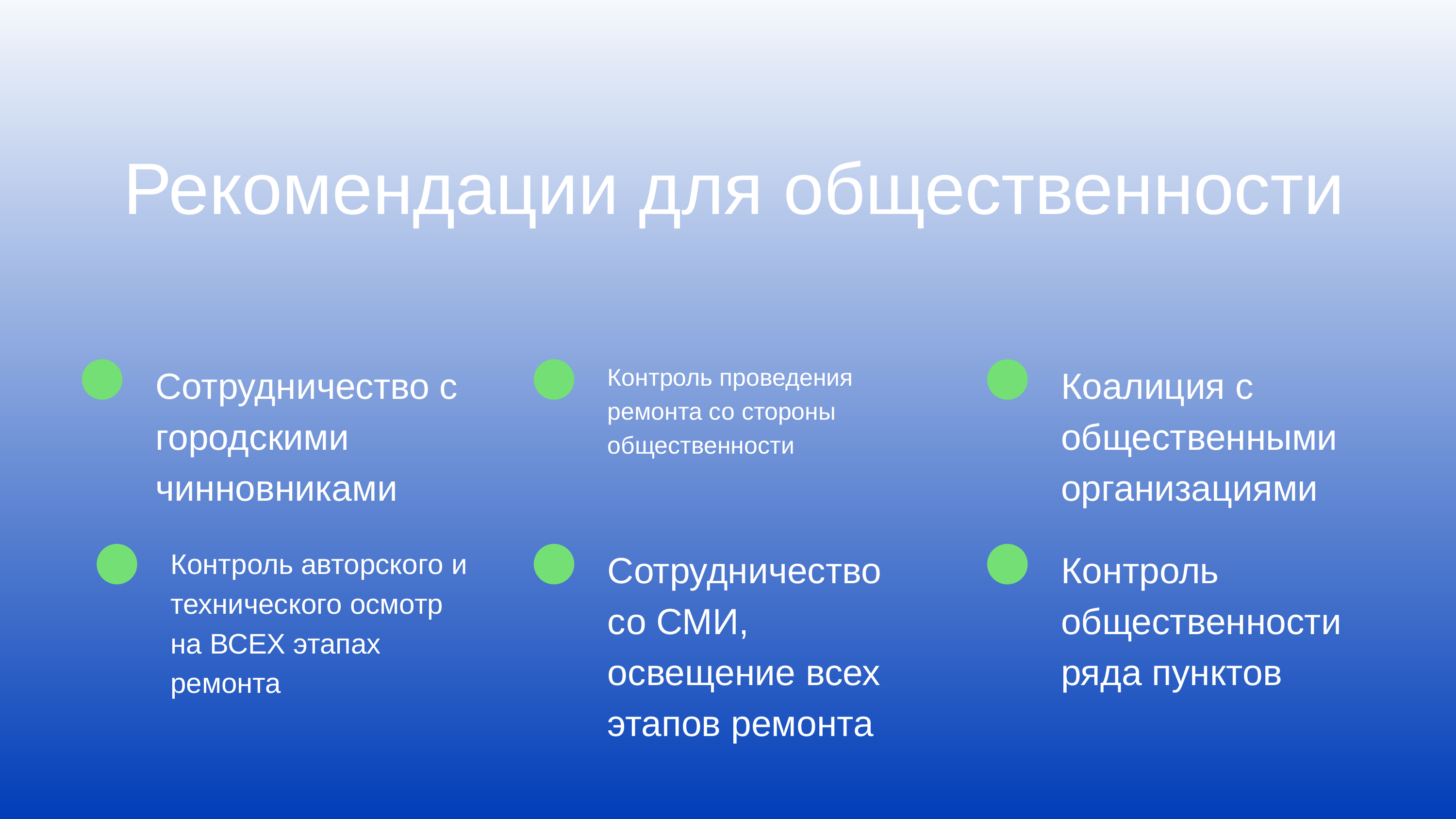

Рекомендации для общественности

Сотрудничество с городскими чинновниками

Коалиция с общественными организациями

Контроль проведения ремонта со стороны общественности

Сотрудничество со СМИ, освещение всех этапов ремонта

Контроль общественности ряда пунктов

Контроль авторского и технического осмотр на ВСЕХ этапах ремонта